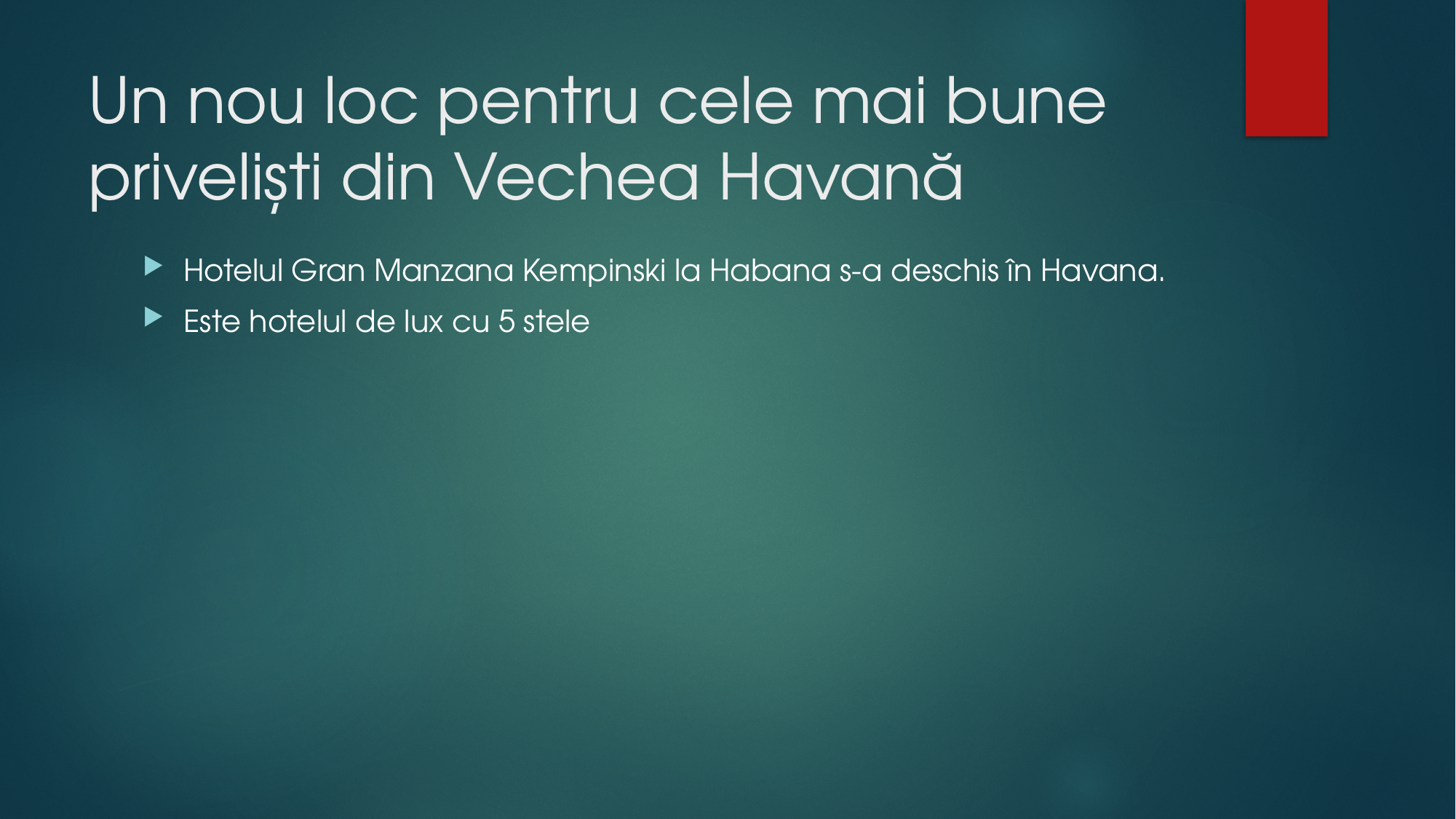

# Un nou loc pentru cele mai bune priveliști din Vechea Havană
Hotelul Gran Manzana Kempinski la Habana s-a deschis în Havana.
Este hotelul de lux cu 5 stele